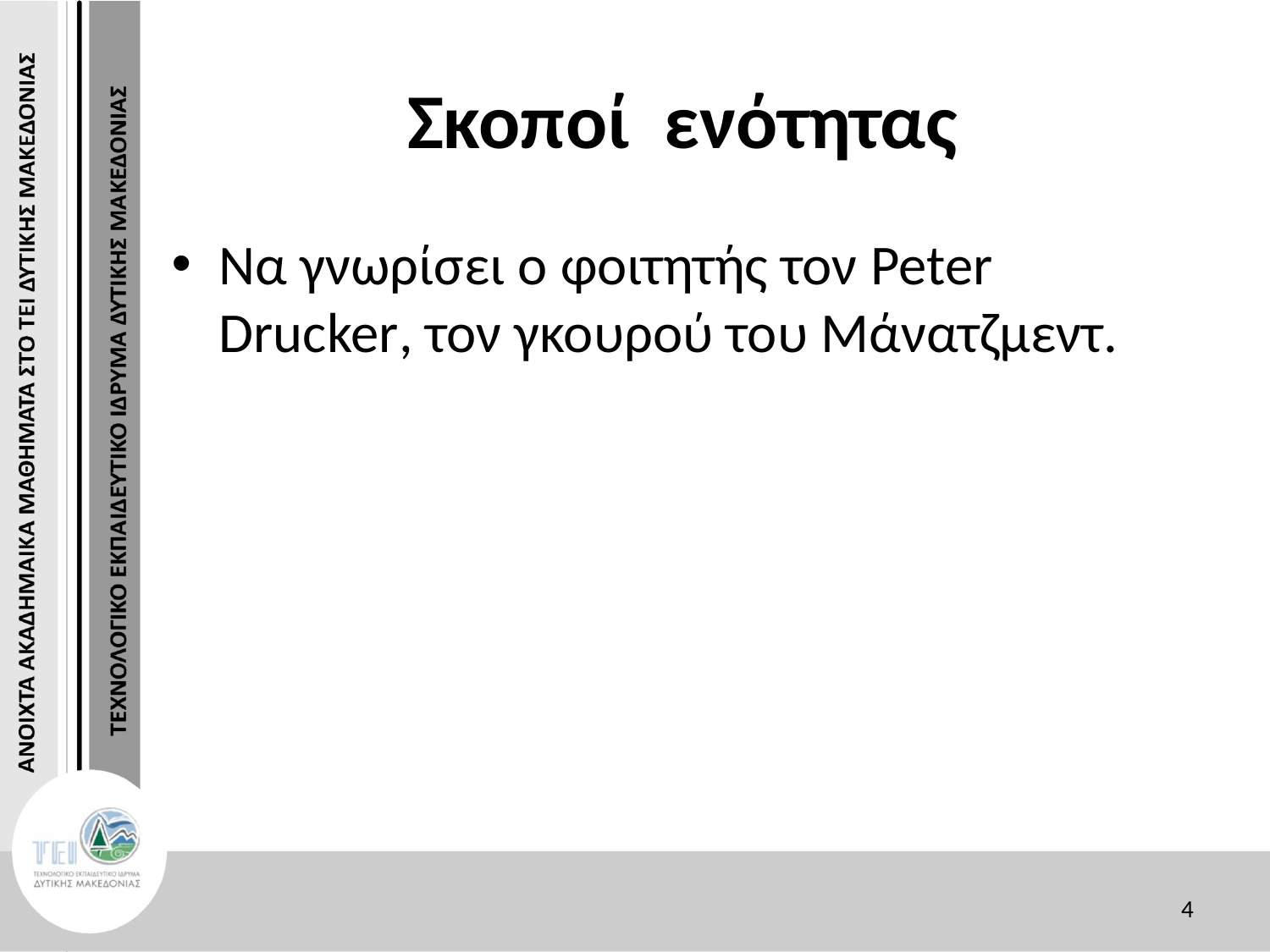

# Σκοποί  ενότητας
Να γνωρίσει ο φοιτητής τον Peter Drucker, τον γκουρού του Μάνατζμεντ.
4